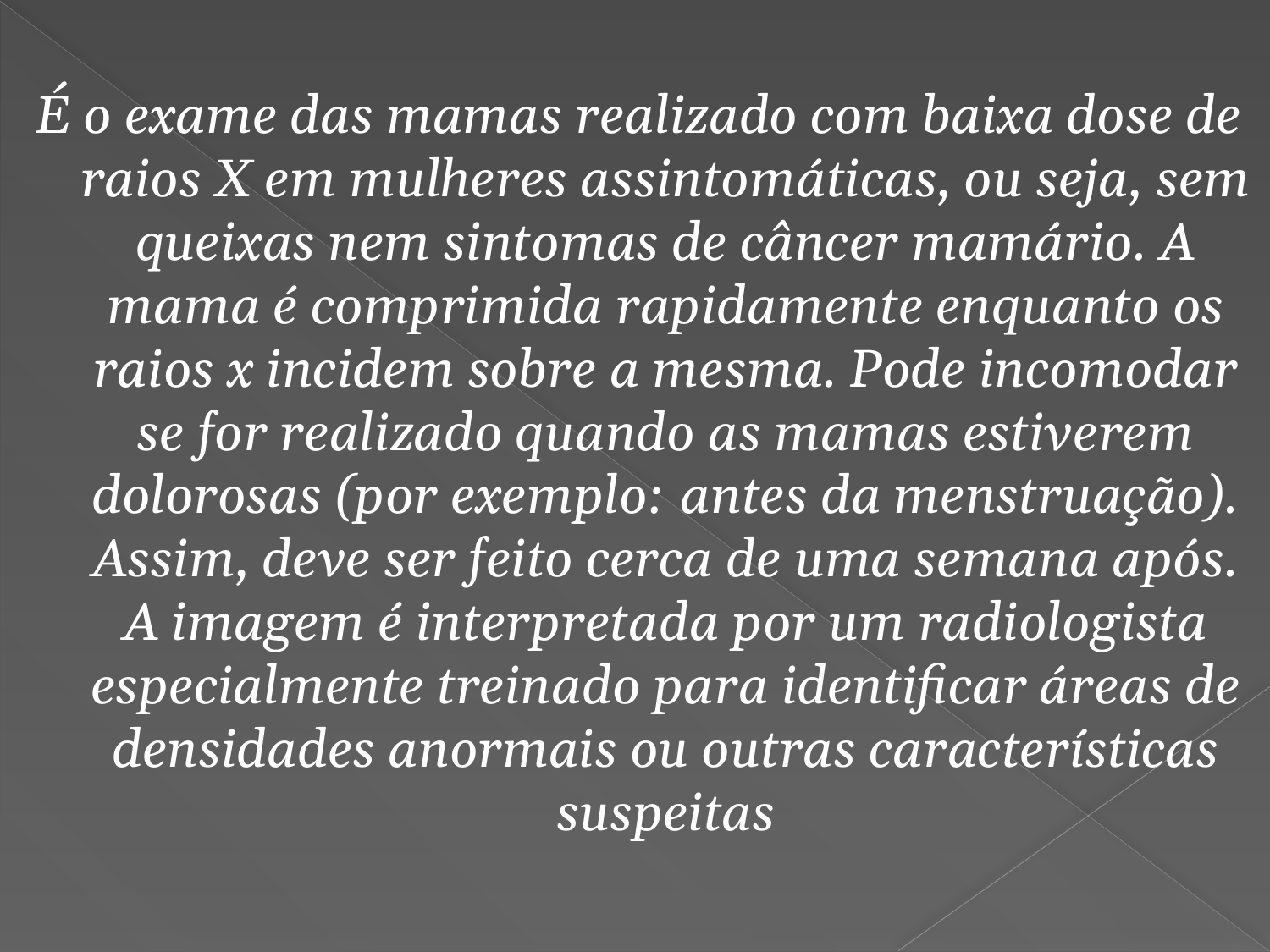

É o exame das mamas realizado com baixa dose de raios X em mulheres assintomáticas, ou seja, sem queixas nem sintomas de câncer mamário. A mama é comprimida rapidamente enquanto os raios x incidem sobre a mesma. Pode incomodar se for realizado quando as mamas estiverem dolorosas (por exemplo: antes da menstruação). Assim, deve ser feito cerca de uma semana após. A imagem é interpretada por um radiologista especialmente treinado para identificar áreas de densidades anormais ou outras características suspeitas
#